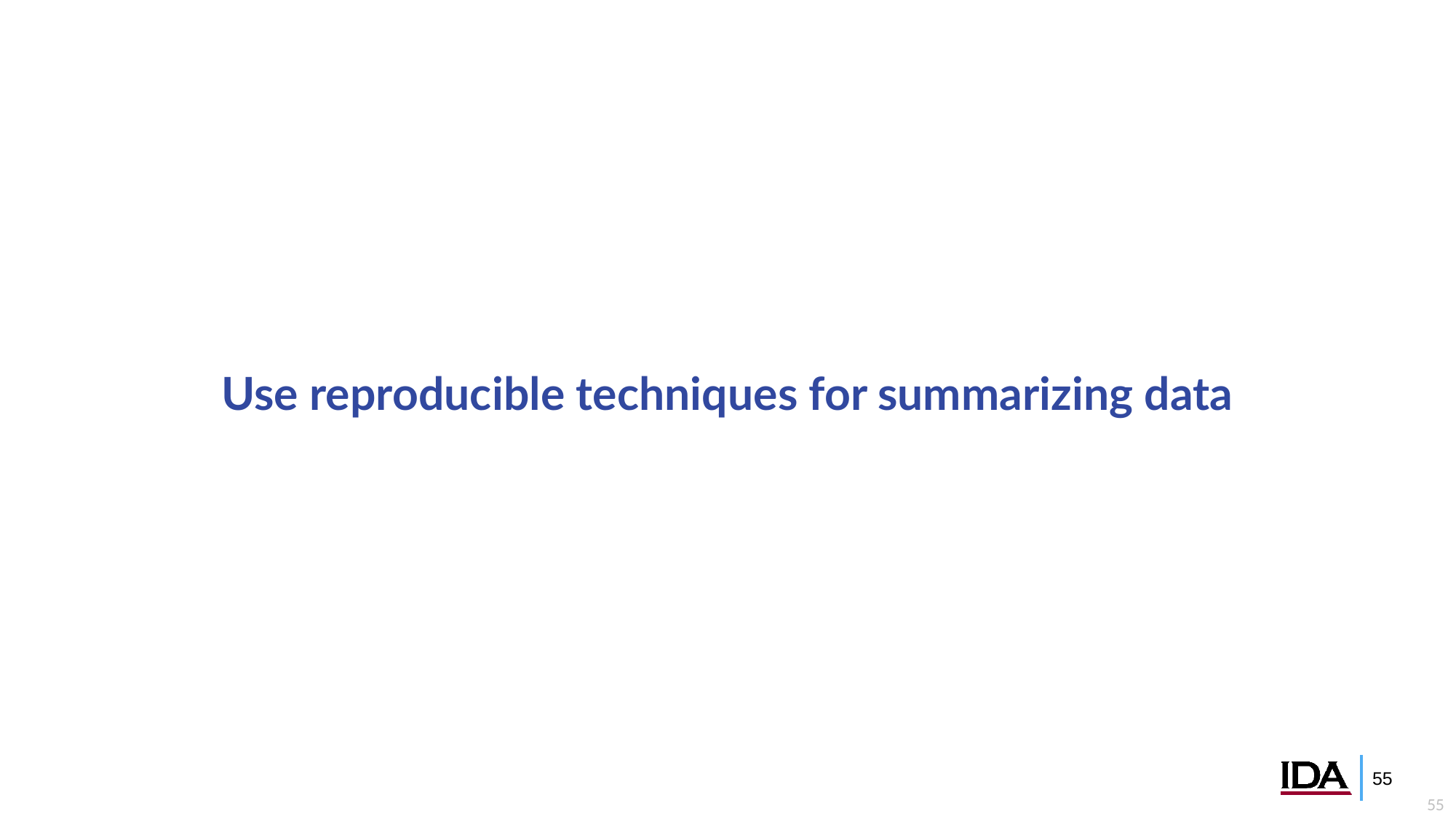

Use reproducible techniques for summarizing data
55